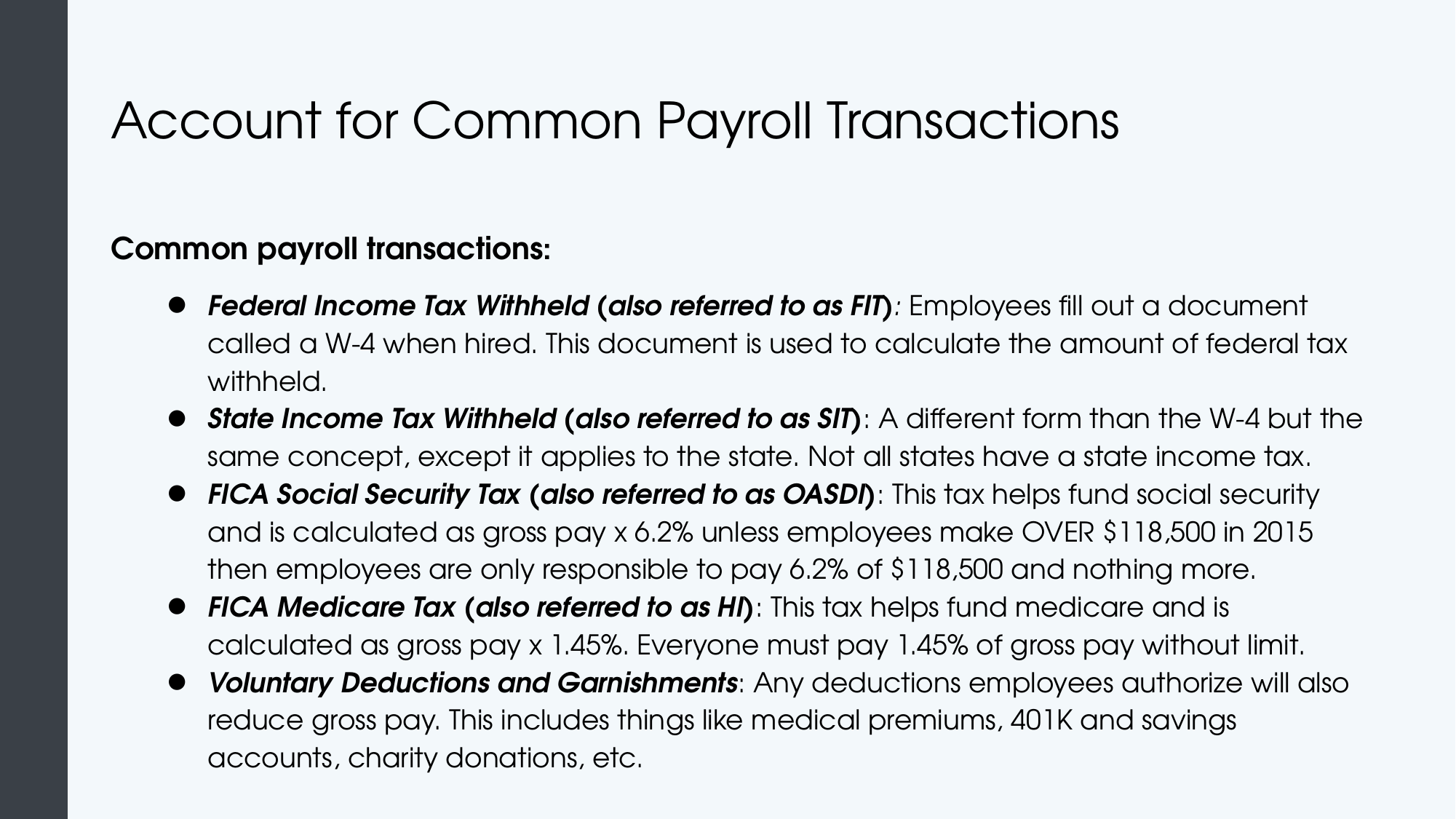

# Account for Common Payroll Transactions
Common payroll transactions:
Federal Income Tax Withheld (also referred to as FIT): Employees fill out a document called a W-4 when hired. This document is used to calculate the amount of federal tax withheld.
State Income Tax Withheld (also referred to as SIT): A different form than the W-4 but the same concept, except it applies to the state. Not all states have a state income tax.
FICA Social Security Tax (also referred to as OASDI): This tax helps fund social security and is calculated as gross pay x 6.2% unless employees make OVER $118,500 in 2015 then employees are only responsible to pay 6.2% of $118,500 and nothing more.
FICA Medicare Tax (also referred to as HI): This tax helps fund medicare and is calculated as gross pay x 1.45%. Everyone must pay 1.45% of gross pay without limit.
Voluntary Deductions and Garnishments: Any deductions employees authorize will also reduce gross pay. This includes things like medical premiums, 401K and savings accounts, charity donations, etc.